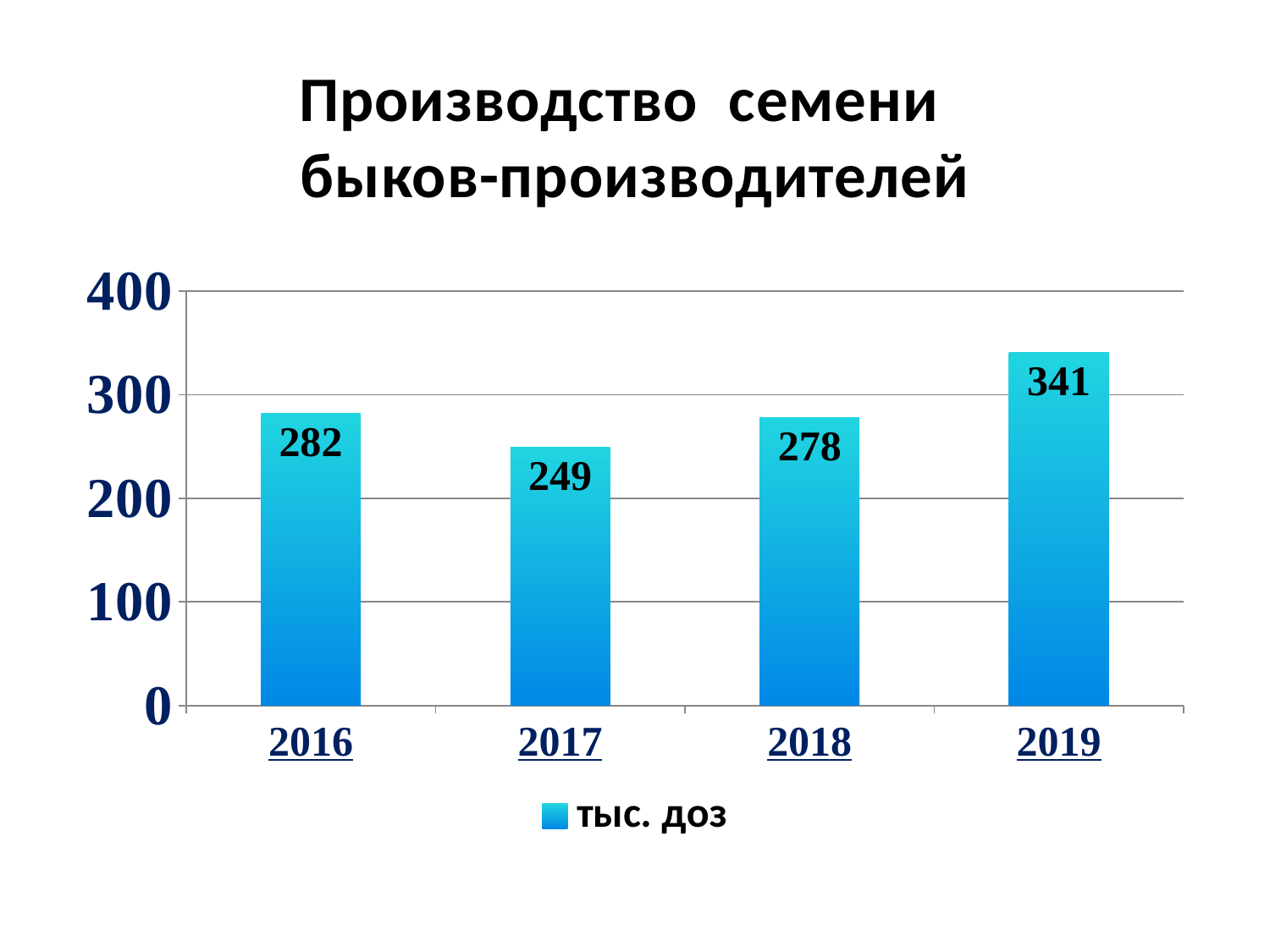

# Производство  семени быков-производителей

### Chart

| Category | тыс. доз |
|---|---|
| 2016 | 282.0 |
| 2017 | 249.0 |
| 2018 | 278.0 |
| 2019 | 341.0 |